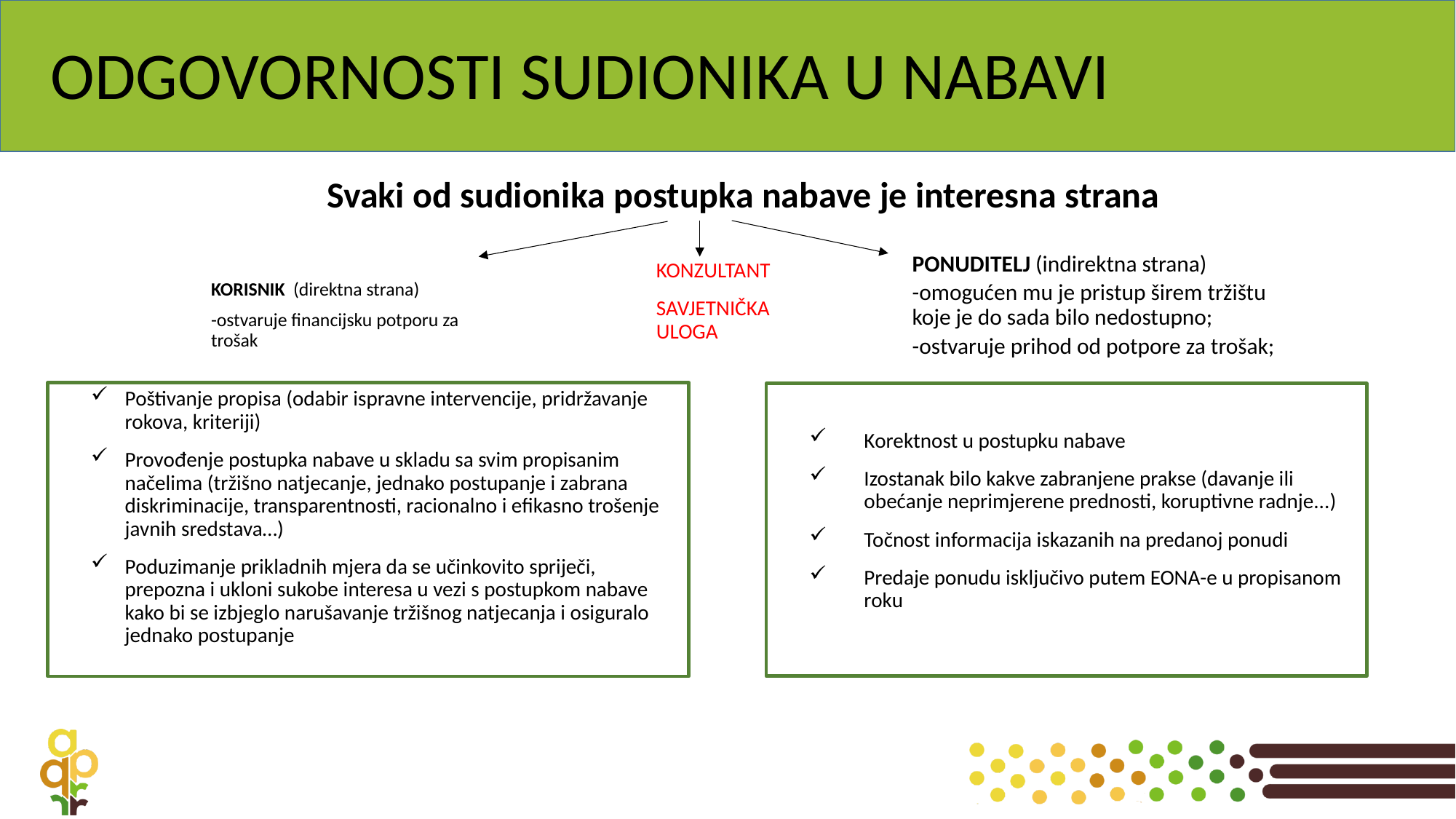

# ODGOVORNOSTI SUDIONIKA U NABAVI
Svaki od sudionika postupka nabave je interesna strana

KORISNIK  (direktna strana)
-ostvaruje financijsku potporu za trošak

PONUDITELJ (indirektna strana)
-omogućen mu je pristup širem tržištu koje je do sada bilo nedostupno;
-ostvaruje prihod od potpore za trošak;

KONZULTANT
SAVJETNIČKA ULOGA
Poštivanje propisa (odabir ispravne intervencije, pridržavanje rokova, kriteriji)
Provođenje postupka nabave u skladu sa svim propisanim načelima (tržišno natjecanje, jednako postupanje i zabrana diskriminacije, transparentnosti, racionalno i efikasno trošenje javnih sredstava…)
Poduzimanje prikladnih mjera da se učinkovito spriječi, prepozna i ukloni sukobe interesa u vezi s postupkom nabave kako bi se izbjeglo narušavanje tržišnog natjecanja i osiguralo jednako postupanje

Korektnost u postupku nabave
Izostanak bilo kakve zabranjene prakse (davanje ili obećanje neprimjerene prednosti, koruptivne radnje...)
Točnost informacija iskazanih na predanoj ponudi
Predaje ponudu isključivo putem EONA-e u propisanom roku